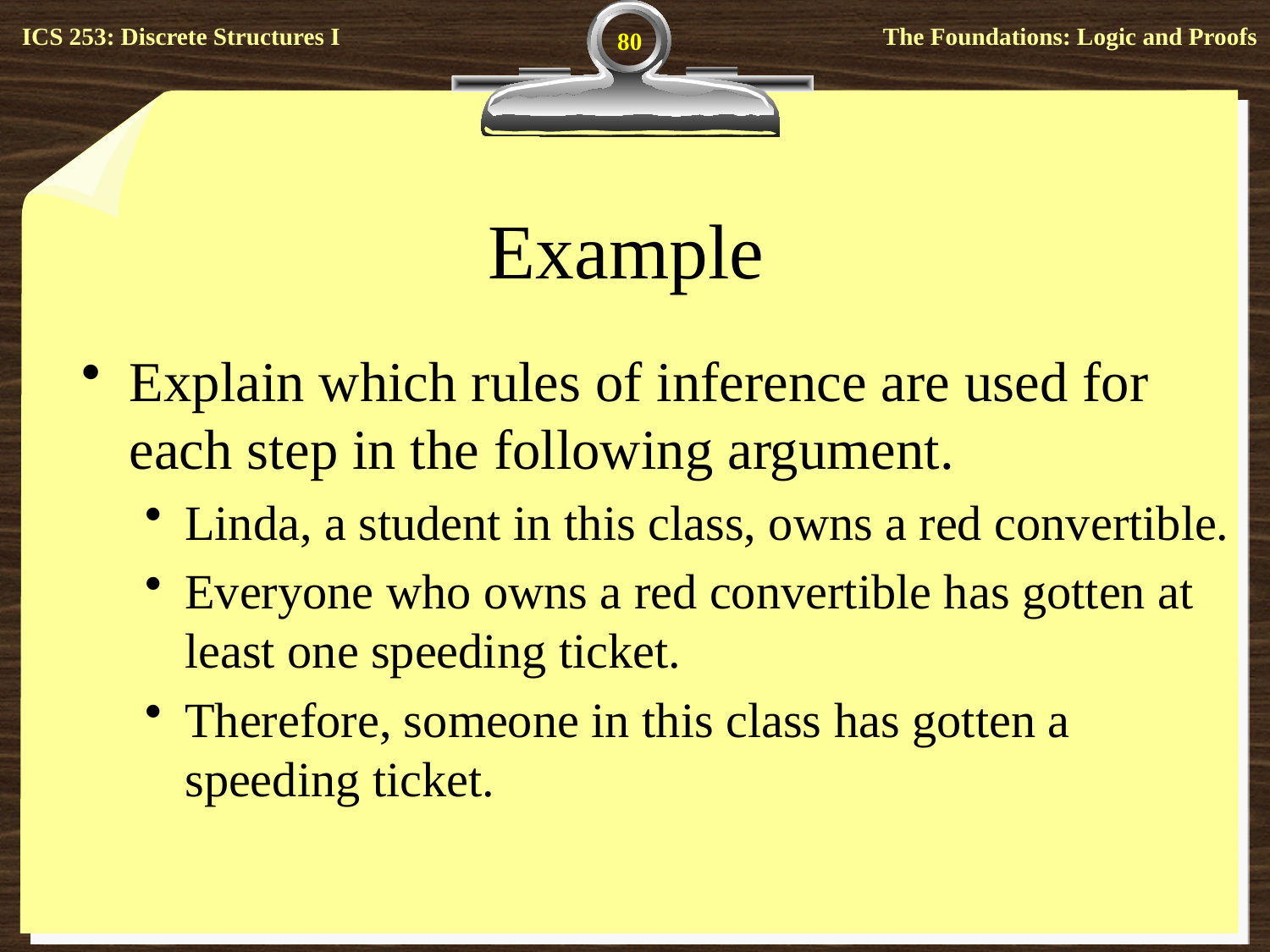

80
# Example
Explain which rules of inference are used for each step in the following argument.
Linda, a student in this class, owns a red convertible.
Everyone who owns a red convertible has gotten at least one speeding ticket.
Therefore, someone in this class has gotten a speeding ticket.